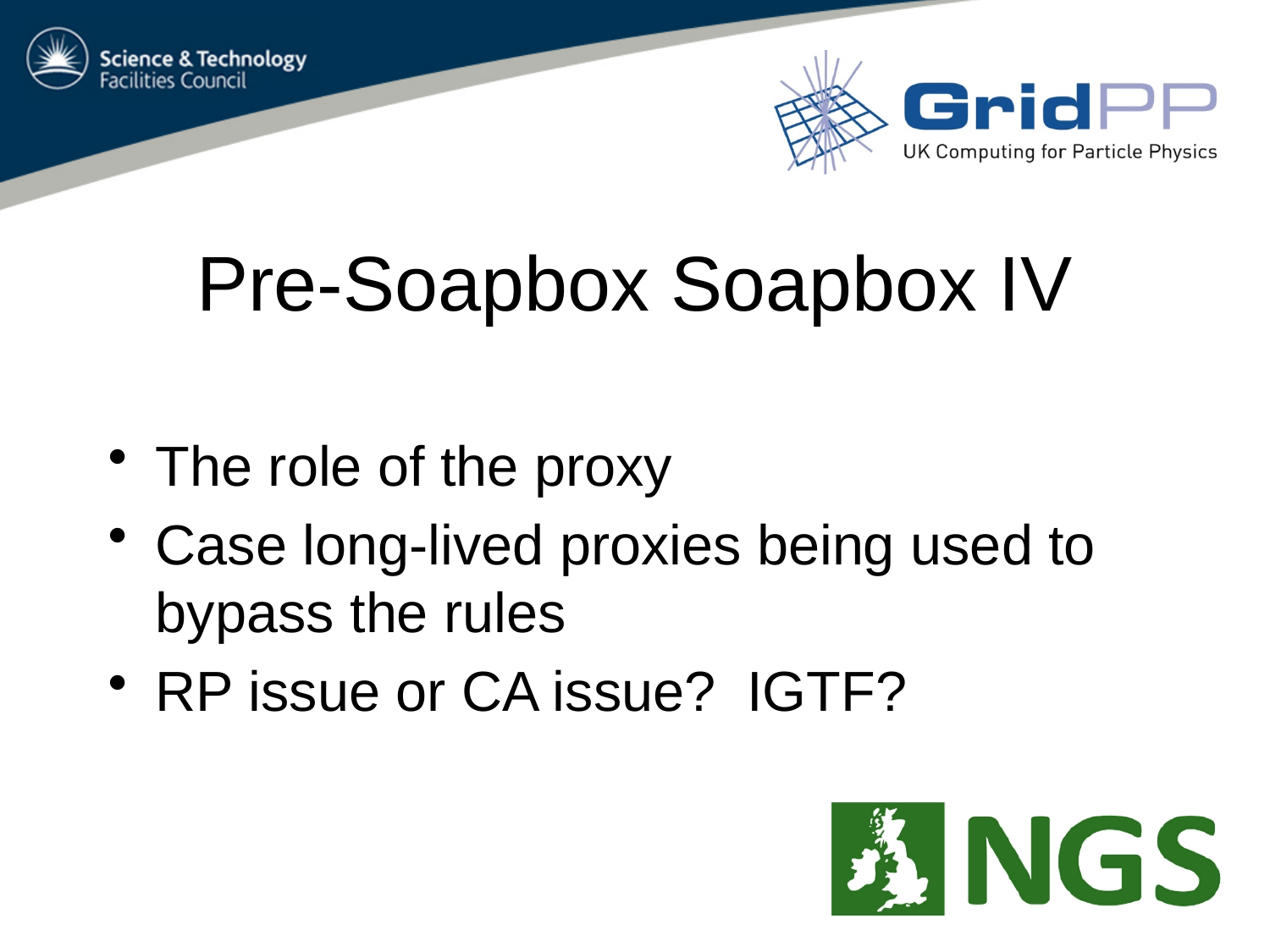

# Pre-Soapbox Soapbox IV
The role of the proxy
Case long-lived proxies being used to bypass the rules
RP issue or CA issue?  IGTF?